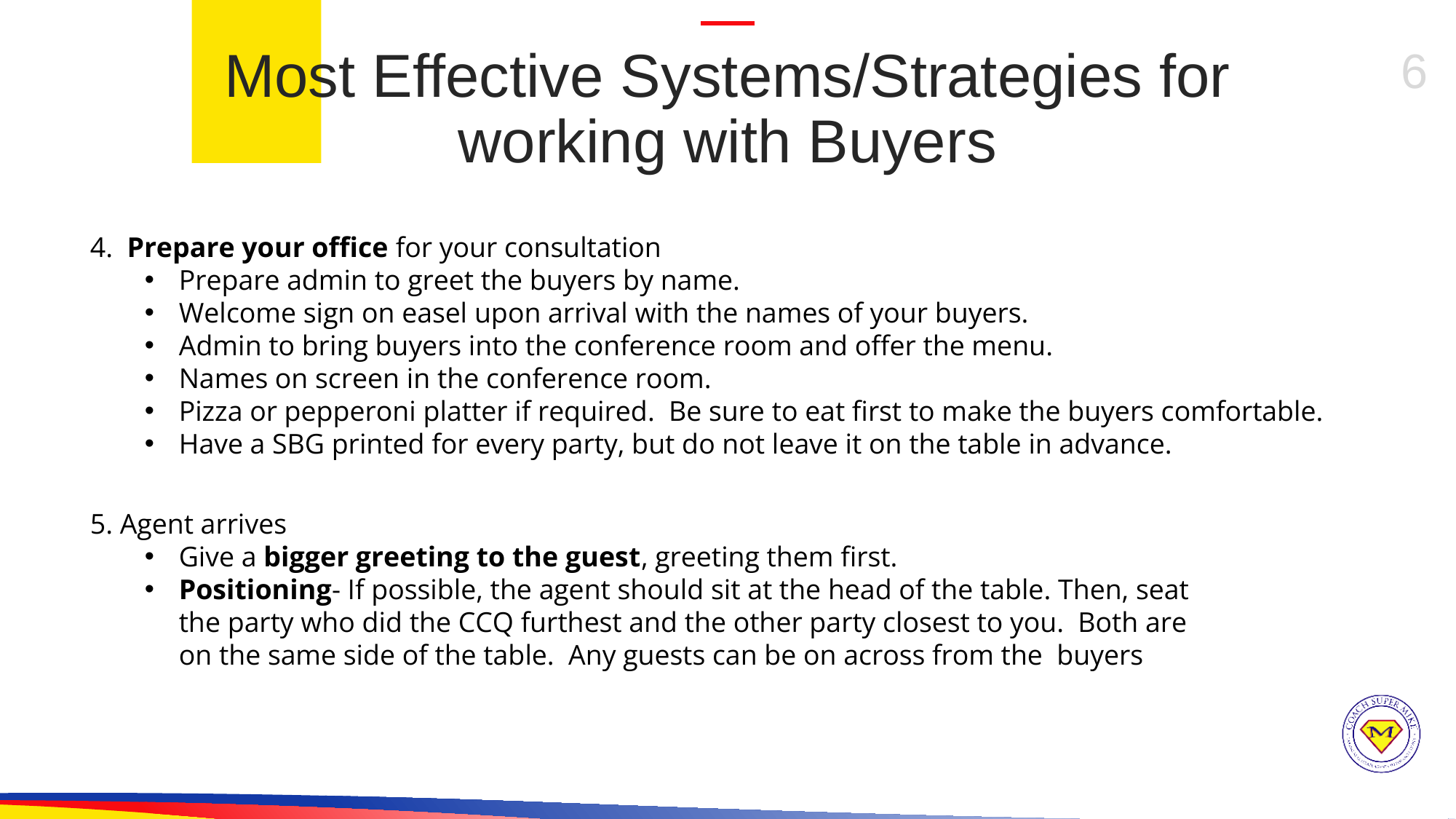

Most Effective Systems/Strategies for working with Buyers
4.  Prepare your office for your consultation
Prepare admin to greet the buyers by name.
Welcome sign on easel upon arrival with the names of your buyers.
Admin to bring buyers into the conference room and offer the menu.
Names on screen in the conference room.
Pizza or pepperoni platter if required.  Be sure to eat first to make the buyers comfortable.
Have a SBG printed for every party, but do not leave it on the table in advance.

5. Agent arrives
Give a bigger greeting to the guest, greeting them first.
Positioning- If possible, the agent should sit at the head of the table. Then, seat the party who did the CCQ furthest and the other party closest to you.  Both are on the same side of the table.  Any guests can be on across from the  buyers